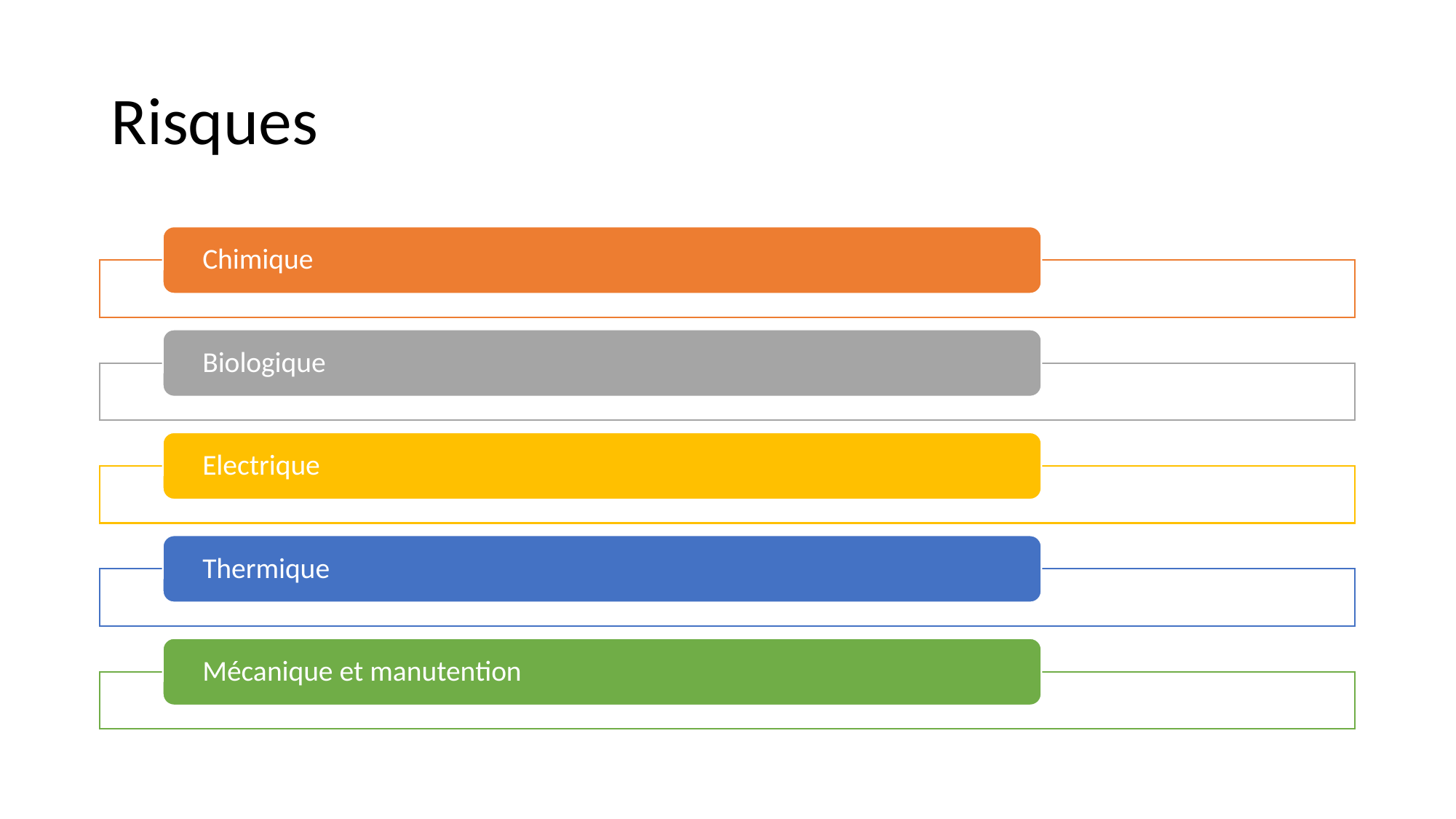

# Risques
Chimique
Biologique
Electrique
Thermique
Mécanique et manutention